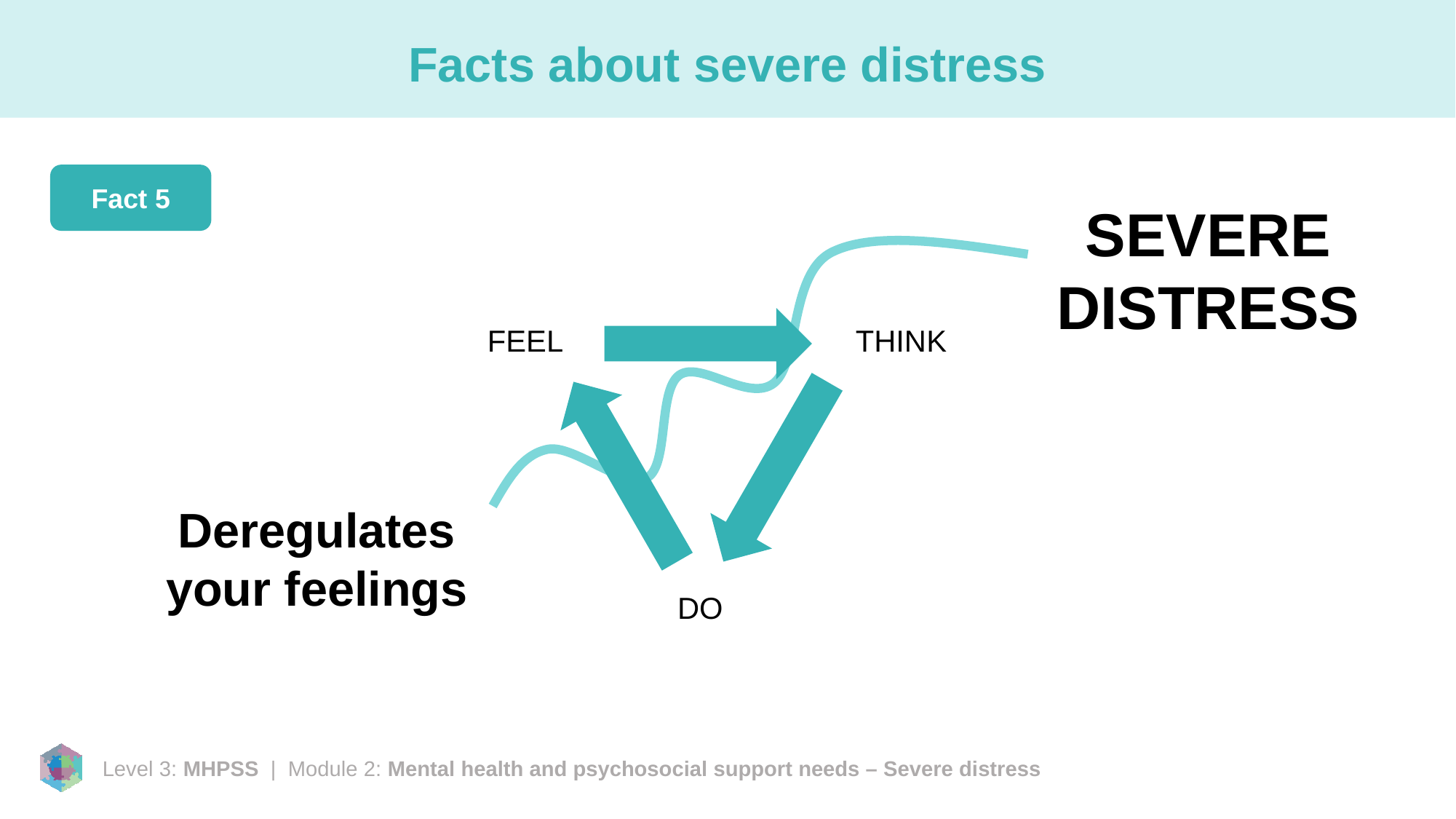

# Facts about severe distress
Fact 5
SEVERE DISTRESS

FEEL
THINK

Deregulates your feelings
DO